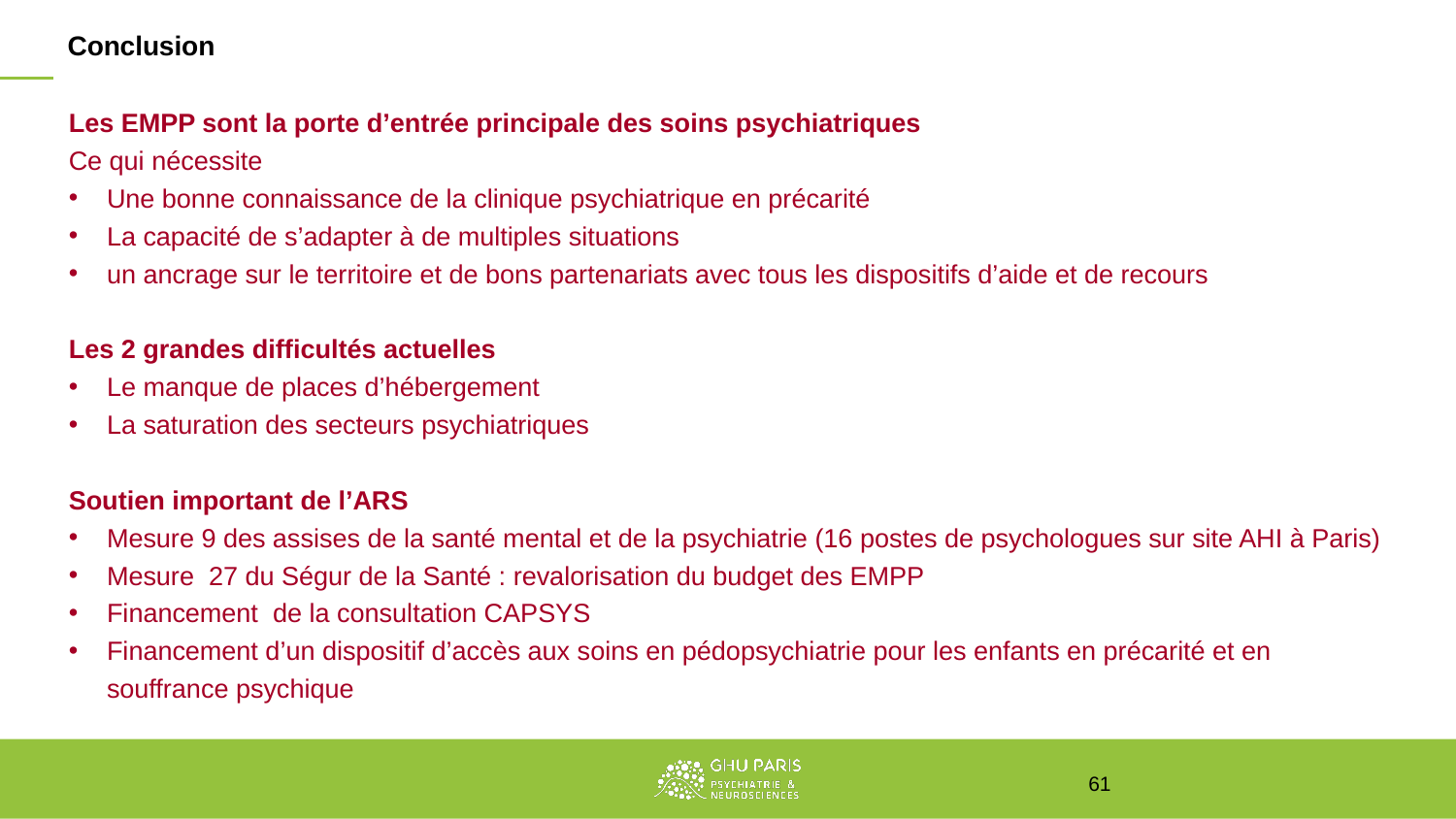

# Conclusion
Les EMPP sont la porte d’entrée principale des soins psychiatriques
Ce qui nécessite
Une bonne connaissance de la clinique psychiatrique en précarité
La capacité de s’adapter à de multiples situations
un ancrage sur le territoire et de bons partenariats avec tous les dispositifs d’aide et de recours

Les 2 grandes difficultés actuelles
Le manque de places d’hébergement
La saturation des secteurs psychiatriques

Soutien important de l’ARS
Mesure 9 des assises de la santé mental et de la psychiatrie (16 postes de psychologues sur site AHI à Paris)
Mesure  27 du Ségur de la Santé : revalorisation du budget des EMPP
Financement  de la consultation CAPSYS
Financement d’un dispositif d’accès aux soins en pédopsychiatrie pour les enfants en précarité et en souffrance psychique
61